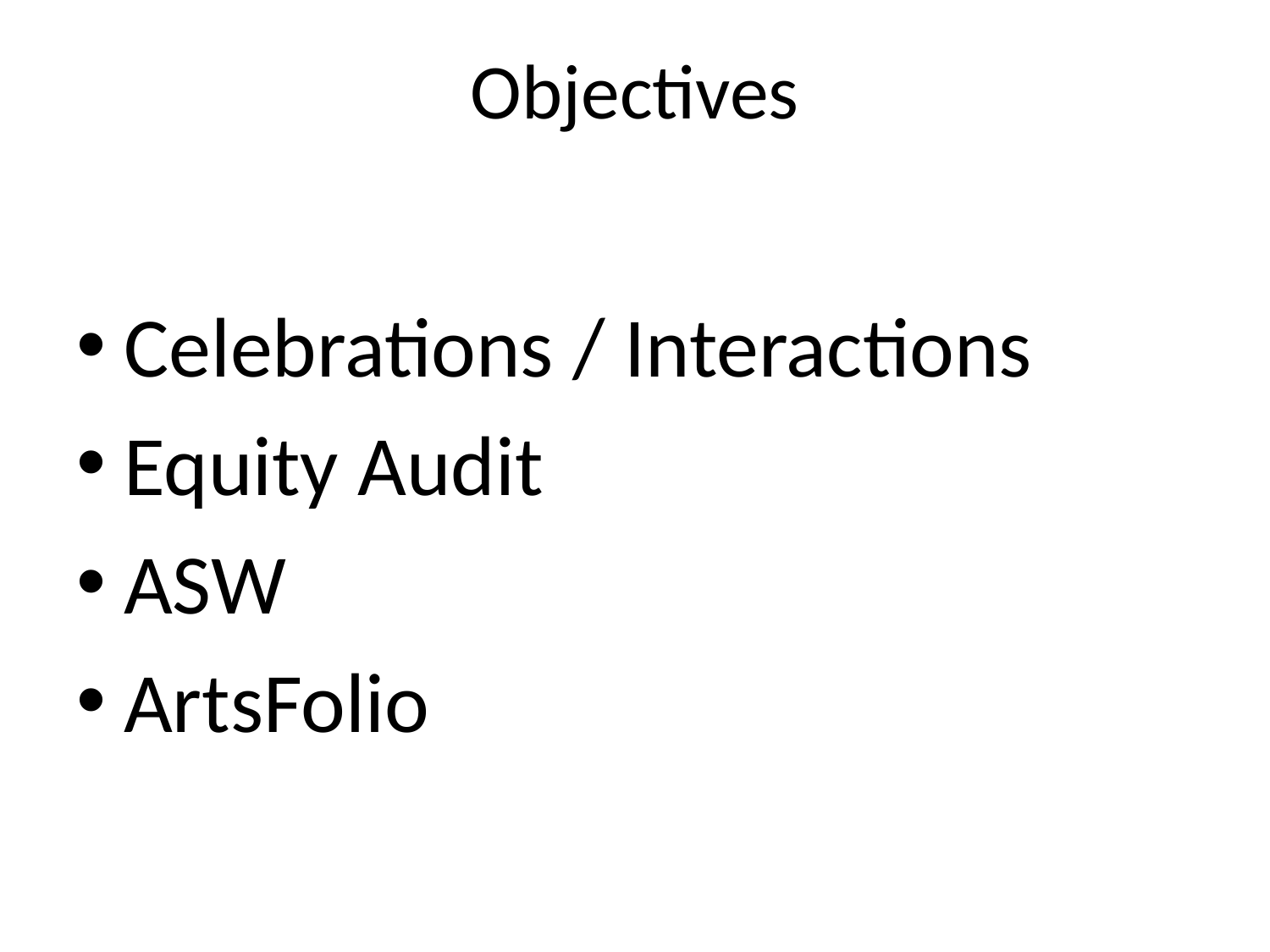

# Objectives
Celebrations / Interactions
Equity Audit
ASW
ArtsFolio